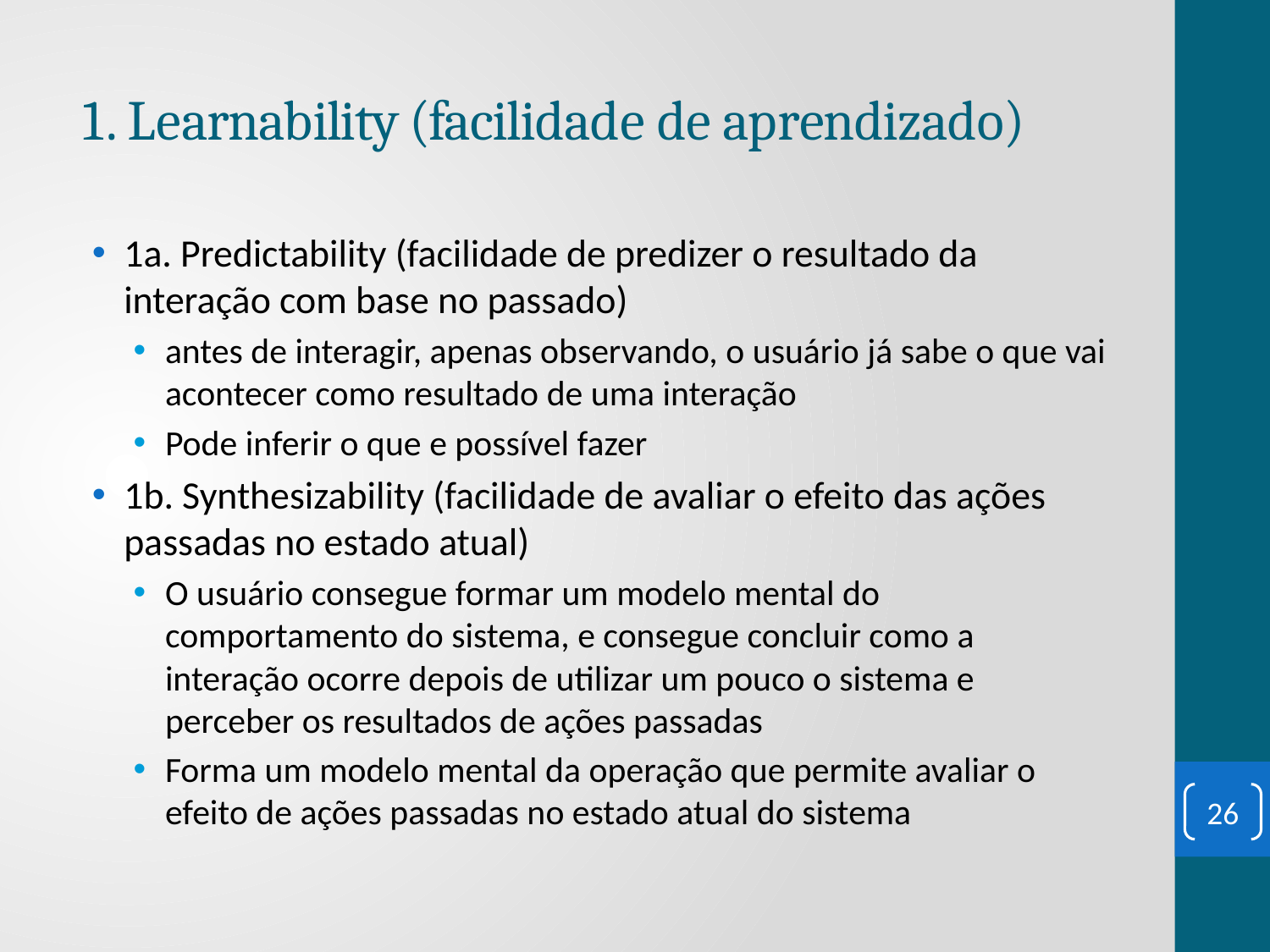

# 1. Learnability (facilidade de aprendizado)
1a. Predictability (facilidade de predizer o resultado da interação com base no passado)
antes de interagir, apenas observando, o usuário já sabe o que vai acontecer como resultado de uma interação
Pode inferir o que e possível fazer
1b. Synthesizability (facilidade de avaliar o efeito das ações passadas no estado atual)
O usuário consegue formar um modelo mental do comportamento do sistema, e consegue concluir como a interação ocorre depois de utilizar um pouco o sistema e perceber os resultados de ações passadas
Forma um modelo mental da operação que permite avaliar o efeito de ações passadas no estado atual do sistema
26